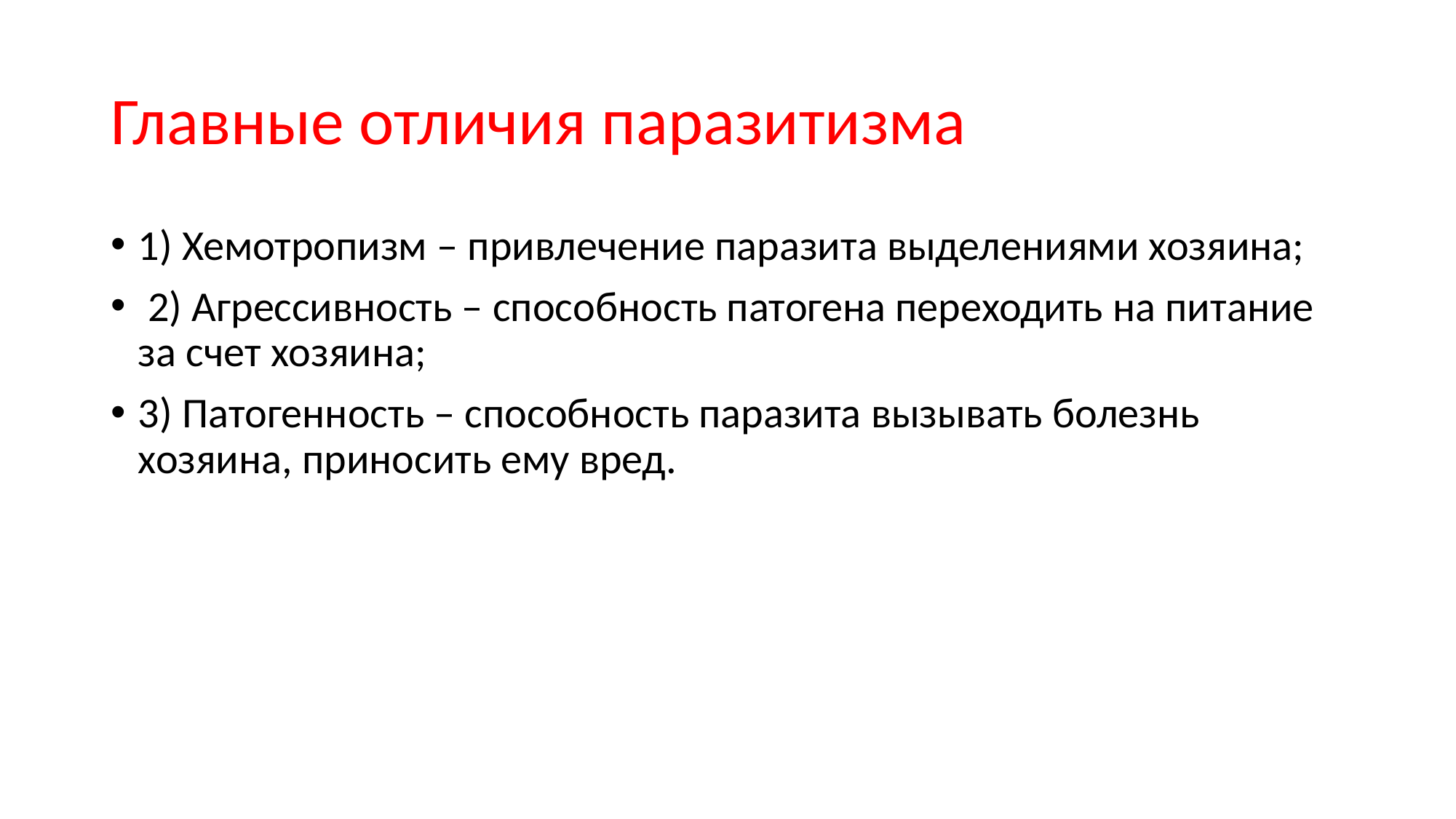

# Главные отличия паразитизма
1) Хемотропизм – привлечение паразита выделениями хозяина;
 2) Агрессивность – способность патогена переходить на питание за счет хозяина;
3) Патогенность – способность паразита вызывать болезнь хозяина, приносить ему вред.